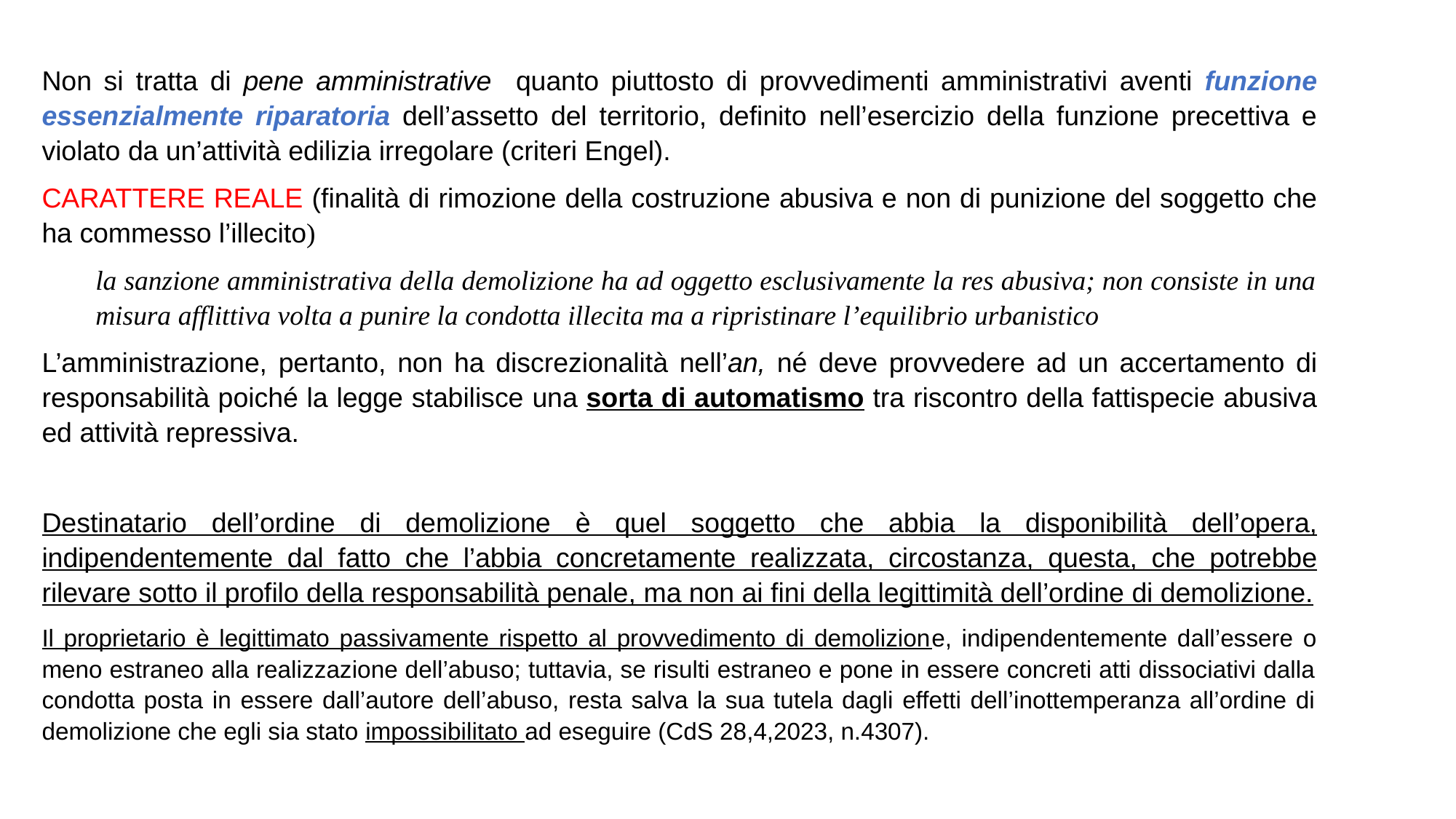

Non si tratta di pene amministrative  quanto piuttosto di provvedimenti amministrativi aventi funzione essenzialmente riparatoria dell’assetto del territorio, definito nell’esercizio della funzione precettiva e violato da un’attività edilizia irregolare (criteri Engel).
CARATTERE REALE (finalità di rimozione della costruzione abusiva e non di punizione del soggetto che ha commesso l’illecito)
la sanzione amministrativa della demolizione ha ad oggetto esclusivamente la res abusiva; non consiste in una misura afflittiva volta a punire la condotta illecita ma a ripristinare l’equilibrio urbanistico
L’amministrazione, pertanto, non ha discrezionalità nell’an, né deve provvedere ad un accertamento di responsabilità poiché la legge stabilisce una sorta di automatismo tra riscontro della fattispecie abusiva ed attività repressiva.

Destinatario dell’ordine di demolizione è quel soggetto che abbia la disponibilità dell’opera, indipendentemente dal fatto che l’abbia concretamente realizzata, circostanza, questa, che potrebbe rilevare sotto il profilo della responsabilità penale, ma non ai fini della legittimità dell’ordine di demolizione.
Il proprietario è legittimato passivamente rispetto al provvedimento di demolizione, indipendentemente dall’essere o meno estraneo alla realizzazione dell’abuso; tuttavia, se risulti estraneo e pone in essere concreti atti dissociativi dalla condotta posta in essere dall’autore dell’abuso, resta salva la sua tutela dagli effetti dell’inottemperanza all’ordine di demolizione che egli sia stato impossibilitato ad eseguire (CdS 28,4,2023, n.4307).